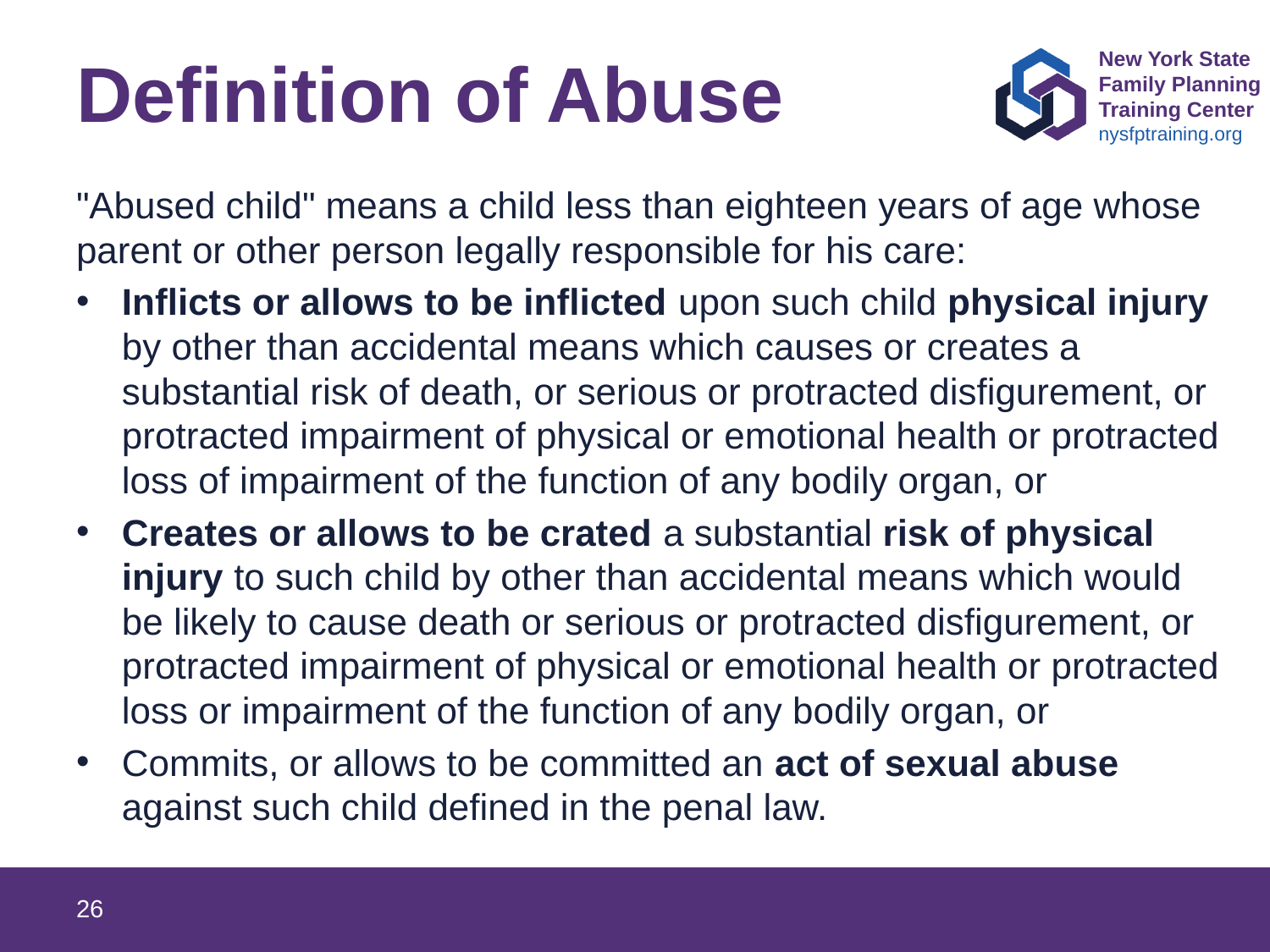

# Definition of Abuse
"Abused child" means a child less than eighteen years of age whose parent or other person legally responsible for his care:
Inflicts or allows to be inflicted upon such child physical injury by other than accidental means which causes or creates a substantial risk of death, or serious or protracted disfigurement, or protracted impairment of physical or emotional health or protracted loss of impairment of the function of any bodily organ, or
Creates or allows to be crated a substantial risk of physical injury to such child by other than accidental means which would be likely to cause death or serious or protracted disfigurement, or protracted impairment of physical or emotional health or protracted loss or impairment of the function of any bodily organ, or
Commits, or allows to be committed an act of sexual abuse against such child defined in the penal law.
26